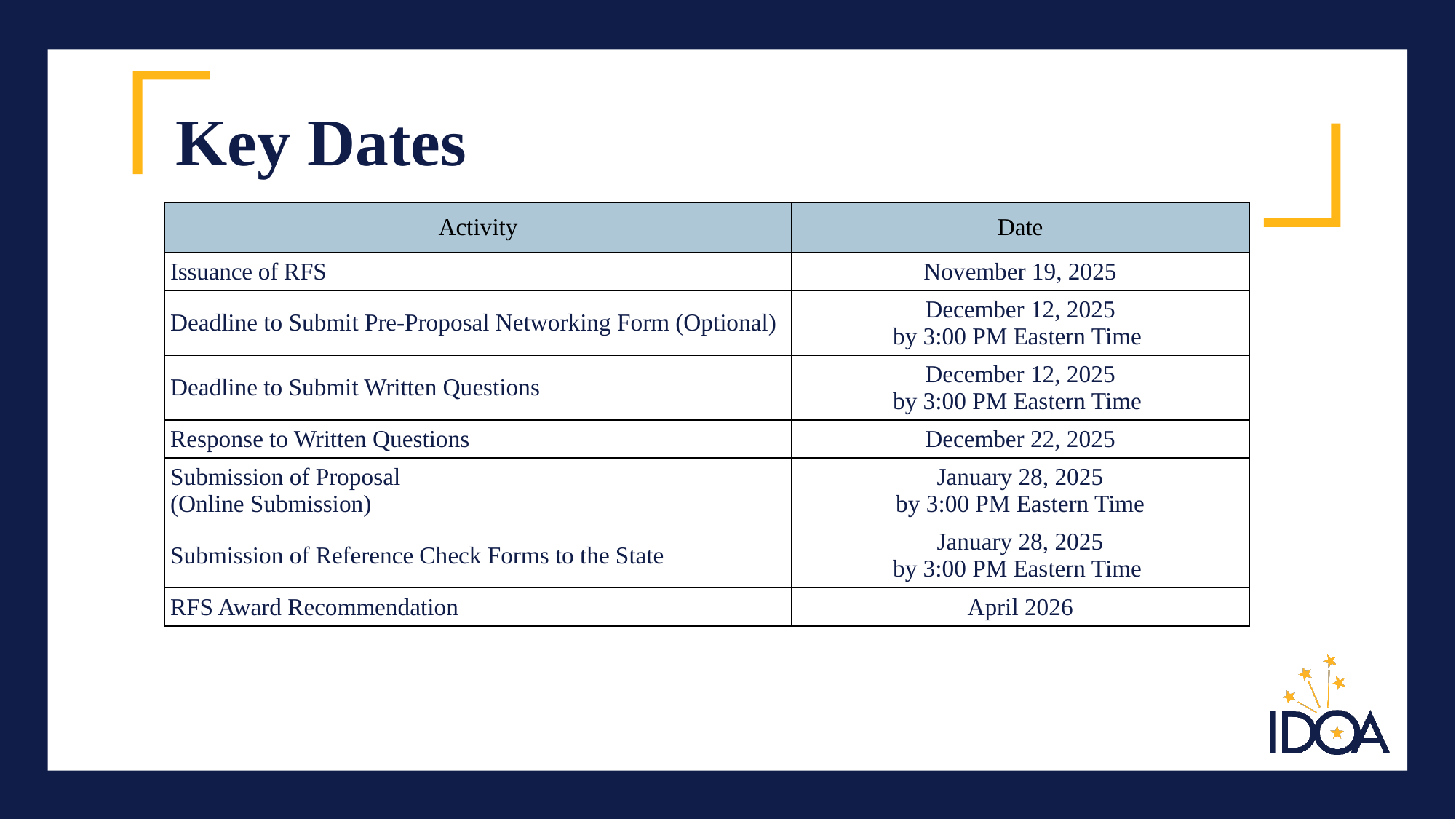

# Key Dates
| Activity | Date |
| --- | --- |
| Issuance of RFS | November 19, 2025 |
| Deadline to Submit Pre-Proposal Networking Form (Optional) | December 12, 2025 by 3:00 PM Eastern Time |
| Deadline to Submit Written Questions | December 12, 2025 by 3:00 PM Eastern Time |
| Response to Written Questions | December 22, 2025 |
| Submission of Proposal (Online Submission) | January 28, 2025 by 3:00 PM Eastern Time |
| Submission of Reference Check Forms to the State | January 28, 2025 by 3:00 PM Eastern Time |
| RFS Award Recommendation | April 2026 |